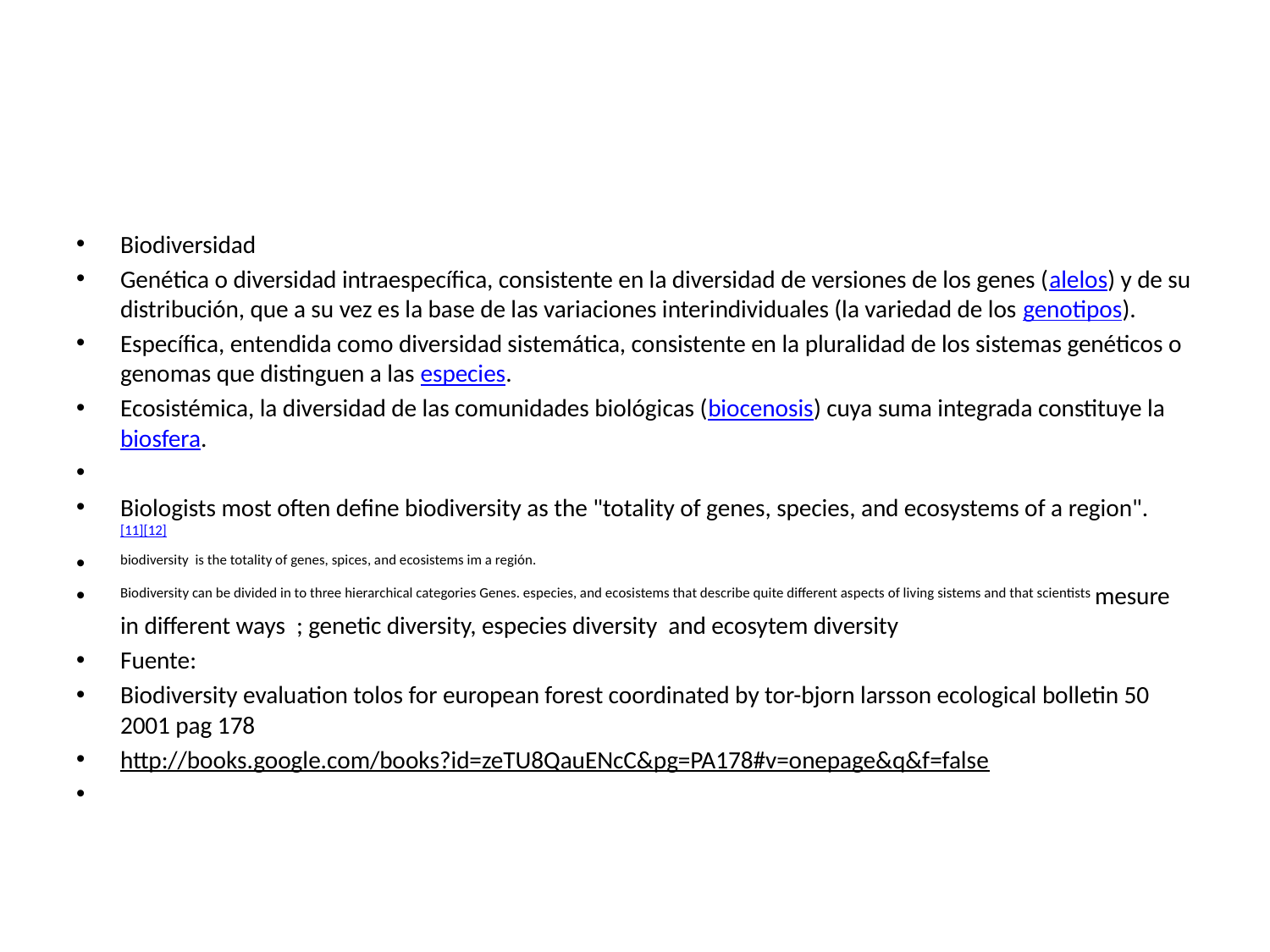

#
Biodiversidad
Genética o diversidad intraespecífica, consistente en la diversidad de versiones de los genes (alelos) y de su distribución, que a su vez es la base de las variaciones interindividuales (la variedad de los genotipos).
Específica, entendida como diversidad sistemática, consistente en la pluralidad de los sistemas genéticos o genomas que distinguen a las especies.
Ecosistémica, la diversidad de las comunidades biológicas (biocenosis) cuya suma integrada constituye la biosfera.

Biologists most often define biodiversity as the "totality of genes, species, and ecosystems of a region".[11][12]
biodiversity  is the totality of genes, spices, and ecosistems im a región.
Biodiversity can be divided in to three hierarchical categories Genes. especies, and ecosistems that describe quite different aspects of living sistems and that scientists mesure in different ways  ; genetic diversity, especies diversity  and ecosytem diversity
Fuente:
Biodiversity evaluation tolos for european forest coordinated by tor-bjorn larsson ecological bolletin 50 2001 pag 178
http://books.google.com/books?id=zeTU8QauENcC&pg=PA178#v=onepage&q&f=false